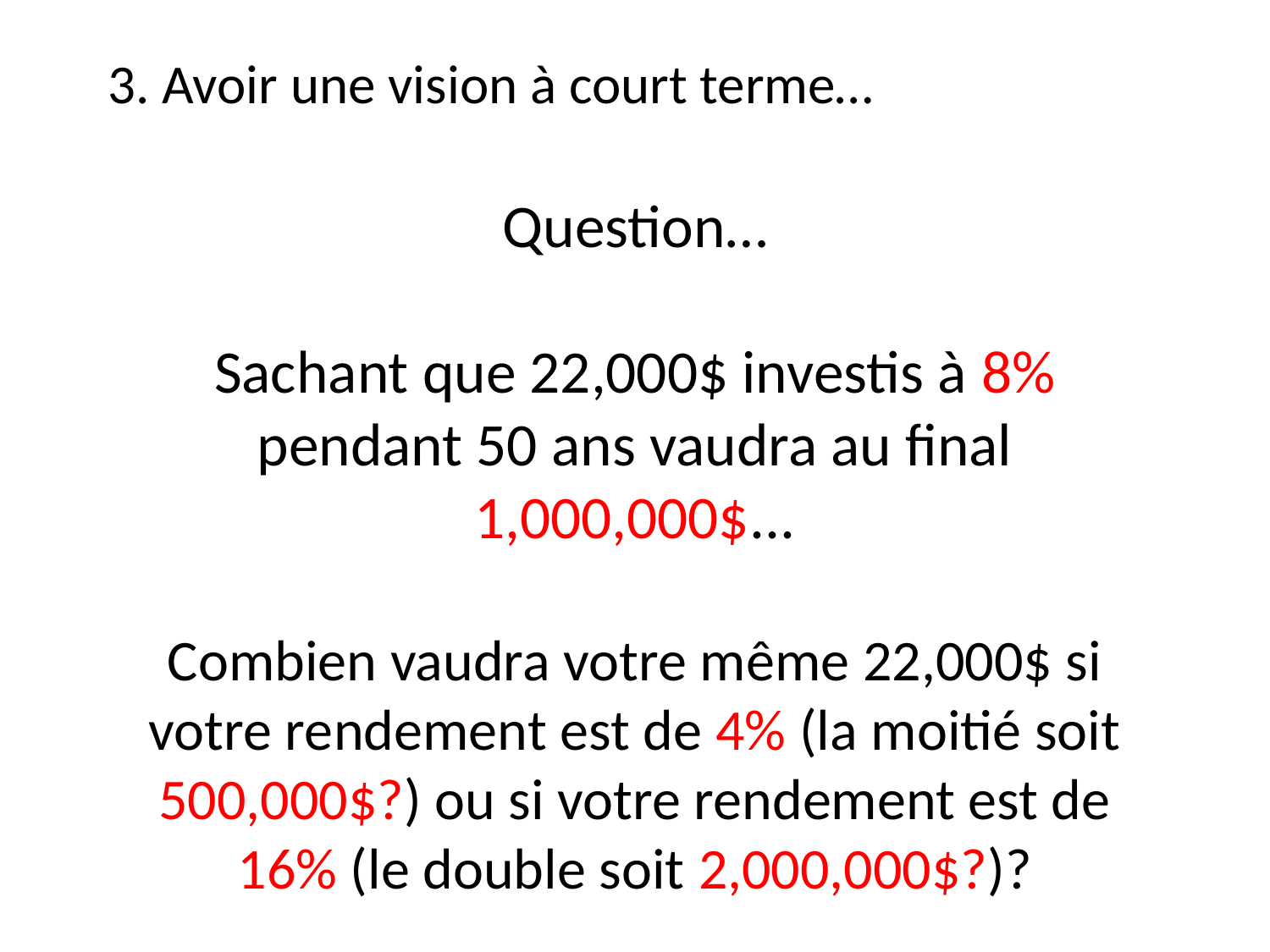

3. Avoir une vision à court terme…

Question…

Sachant que 22,000$ investis à 8% pendant 50 ans vaudra au final 1,000,000$...

Combien vaudra votre même 22,000$ si votre rendement est de 4% (la moitié soit 500,000$?) ou si votre rendement est de 16% (le double soit 2,000,000$?)?